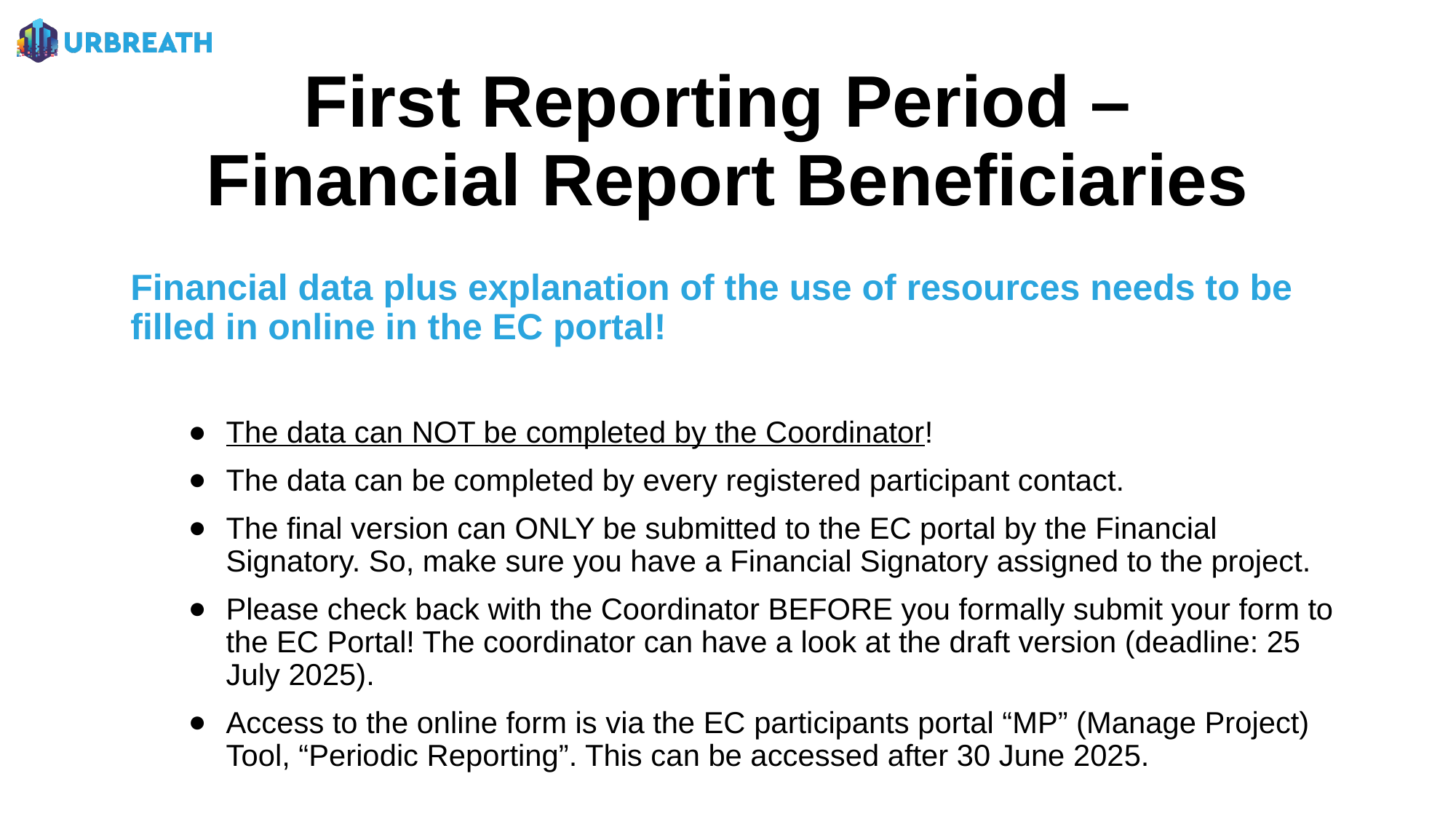

# First Reporting Period – Financial Report Beneficiaries
Financial data plus explanation of the use of resources needs to be filled in online in the EC portal!

The data can NOT be completed by the Coordinator!
The data can be completed by every registered participant contact.
The final version can ONLY be submitted to the EC portal by the Financial Signatory. So, make sure you have a Financial Signatory assigned to the project.
Please check back with the Coordinator BEFORE you formally submit your form to the EC Portal! The coordinator can have a look at the draft version (deadline: 25 July 2025).
Access to the online form is via the EC participants portal “MP” (Manage Project) Tool, “Periodic Reporting”. This can be accessed after 30 June 2025.